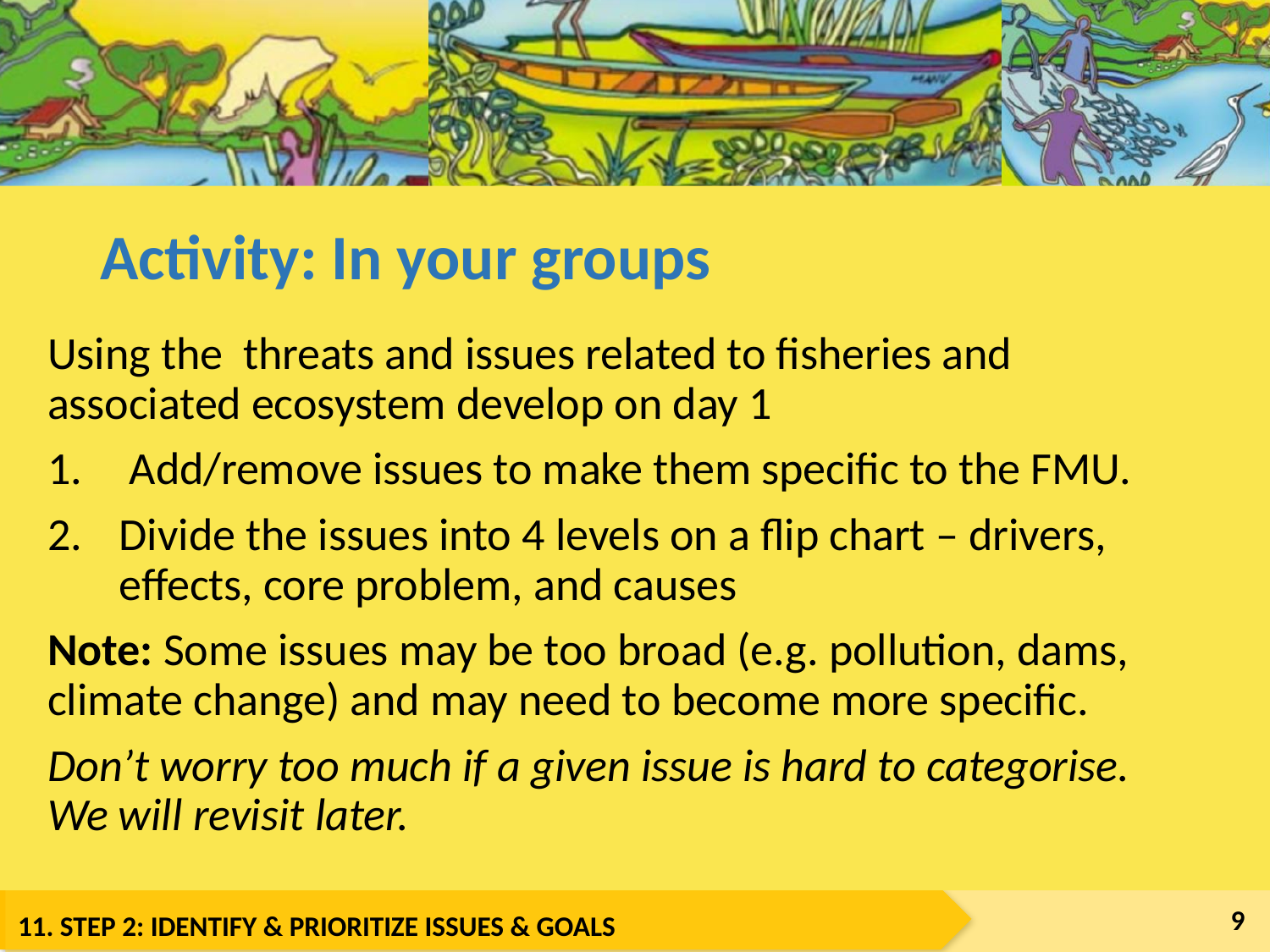

# Activity: In your groups
Using the  threats and issues related to fisheries and associated ecosystem develop on day 1
 Add/remove issues to make them specific to the FMU.
Divide the issues into 4 levels on a flip chart – drivers, effects, core problem, and causes
Note: Some issues may be too broad (e.g. pollution, dams, climate change) and may need to become more specific.
Don’t worry too much if a given issue is hard to categorise. We will revisit later.
9